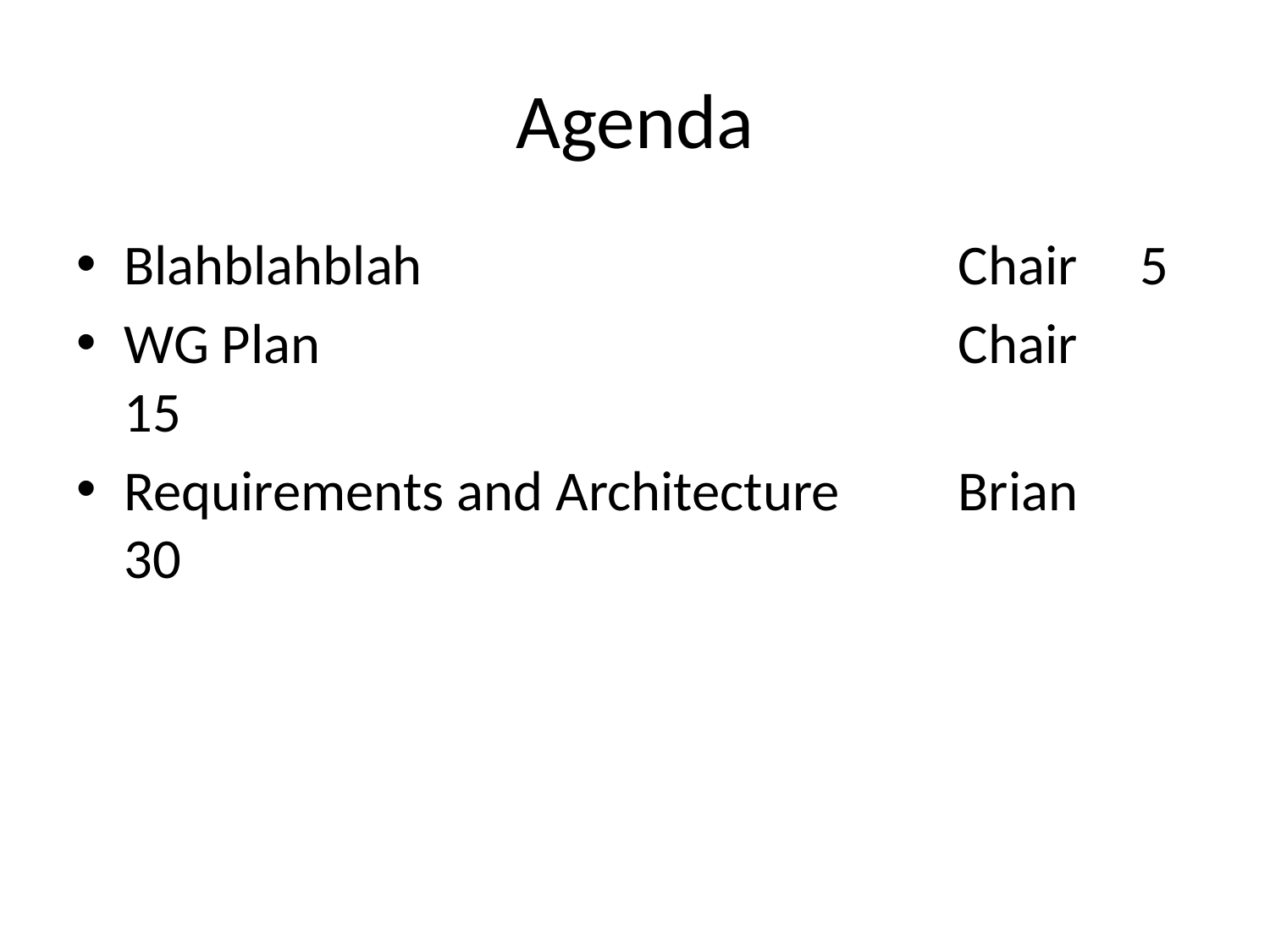

# Agenda
Blahblahblah	Chair	5
WG Plan	Chair	15
Requirements and Architecture	Brian	30